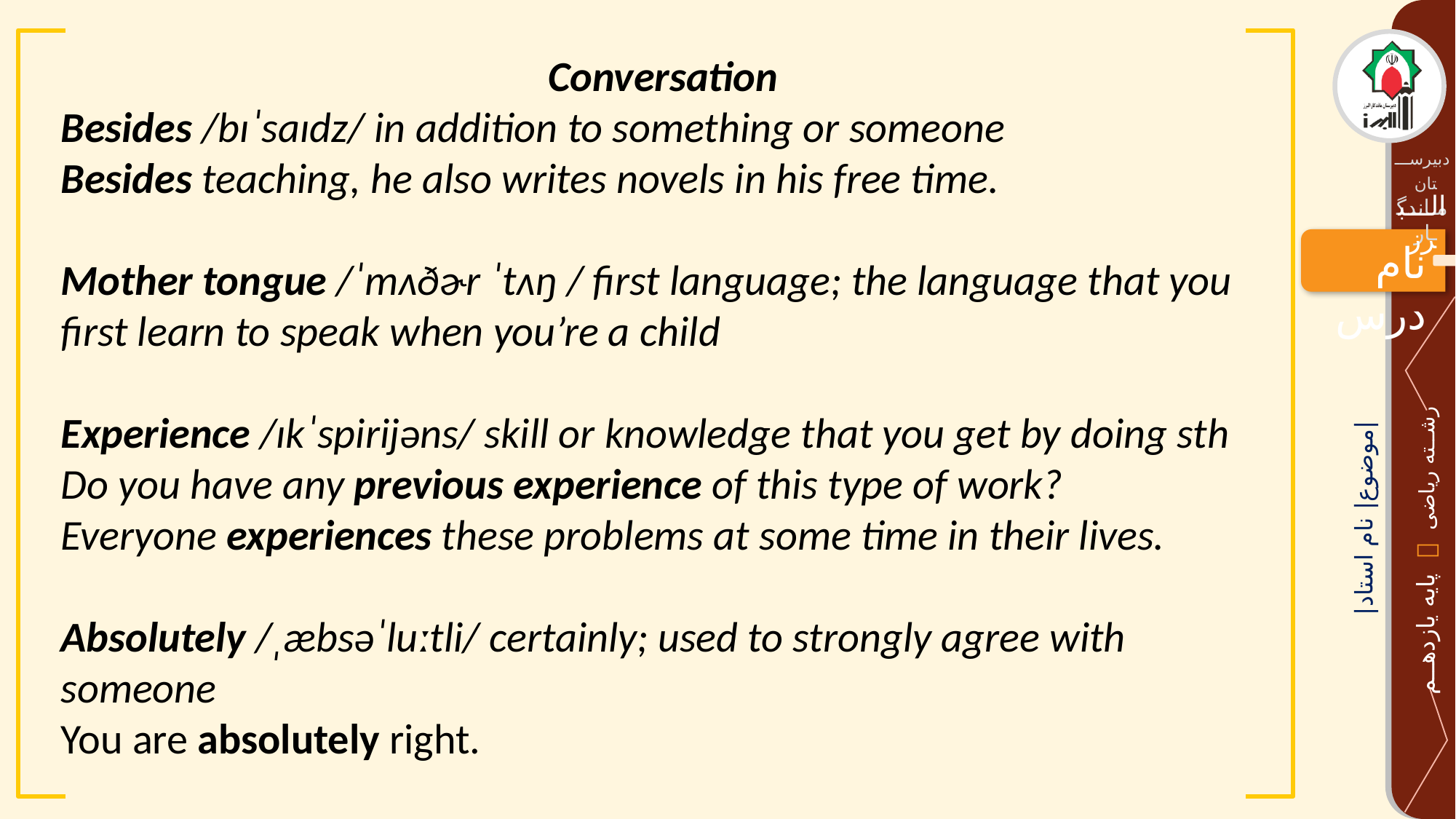

Conversation
Besides /bɪˈsaɪdz/ in addition to something or someone
Besides teaching, he also writes novels in his free time.

Mother tongue /ˈmʌðɚr ˈtʌŋ / first language; the language that you first learn to speak when you’re a child

Experience /ɪkˈspirijəns/ skill or knowledge that you get by doing sth
Do you have any previous experience of this type of work?
Everyone experiences these problems at some time in their lives.

Absolutely /ˌæbsəˈluːtli/ certainly; used to strongly agree with someone
You are absolutely right.